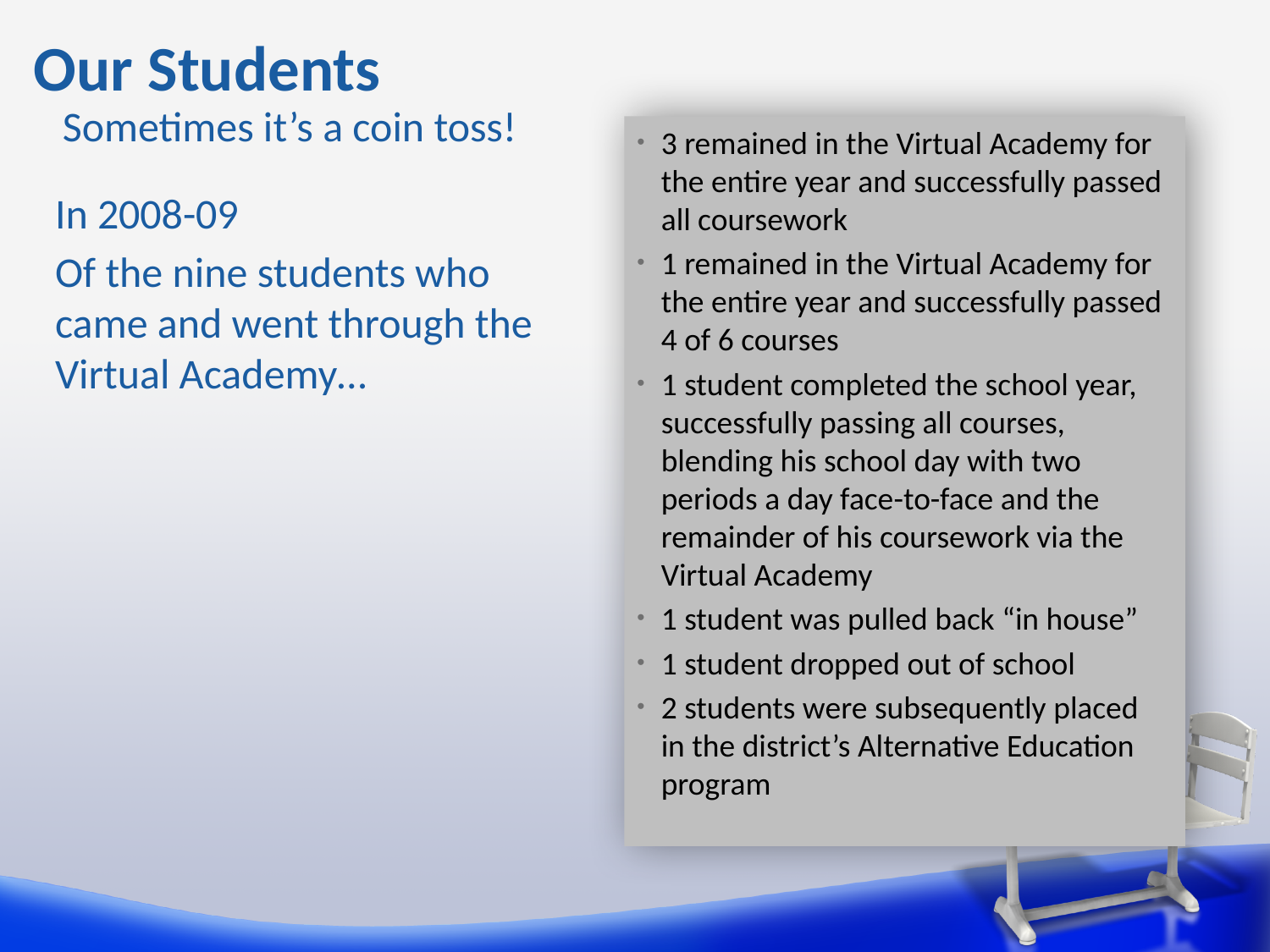

# Our Students
Sometimes it’s a coin toss!
3 remained in the Virtual Academy for the entire year and successfully passed all coursework
1 remained in the Virtual Academy for the entire year and successfully passed 4 of 6 courses
1 student completed the school year, successfully passing all courses, blending his school day with two periods a day face-to-face and the remainder of his coursework via the Virtual Academy
1 student was pulled back “in house”
1 student dropped out of school
2 students were subsequently placed
in the district’s Alternative Education program

In 2008-09
Of the nine students who came and went through the Virtual Academy…